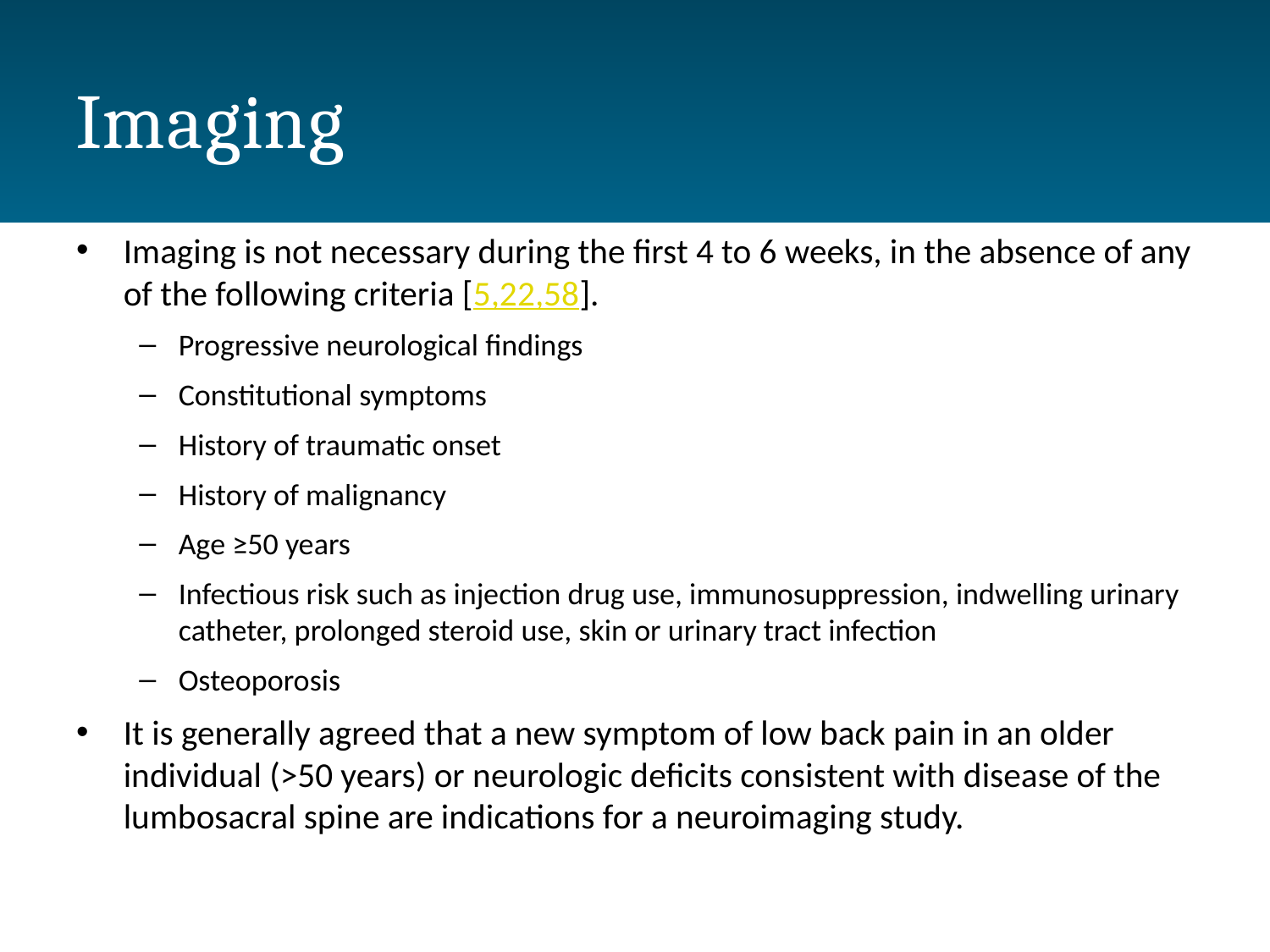

# Imaging
Imaging is not necessary during the first 4 to 6 weeks, in the absence of any of the following criteria [5,22,58].
Progressive neurological findings
Constitutional symptoms
History of traumatic onset
History of malignancy
Age ≥50 years
Infectious risk such as injection drug use, immunosuppression, indwelling urinary catheter, prolonged steroid use, skin or urinary tract infection
Osteoporosis
It is generally agreed that a new symptom of low back pain in an older individual (>50 years) or neurologic deficits consistent with disease of the lumbosacral spine are indications for a neuroimaging study.